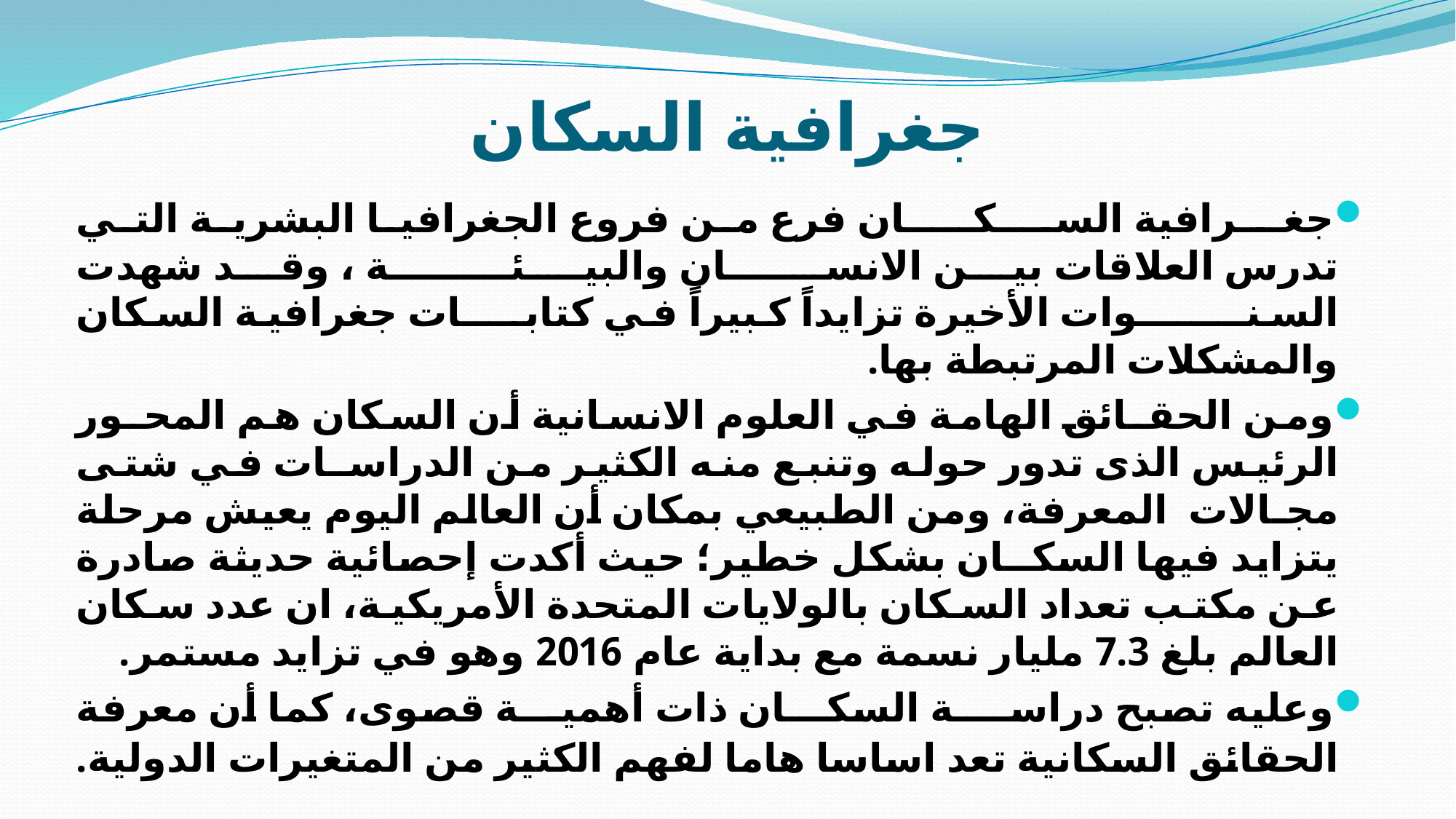

# جغرافية السكان
جغــرافية الســـكـــــان فرع من فروع الجغرافيا البشرية التي تدرس العلاقات بين الانســــان والبيـئـــــــــة ، وقد شهدت السنــــــــوات الأخيرة تزايداً كبيراً في كتابــــات جغرافية السكان والمشكلات المرتبطة بها.
ومن الحقـائق الهامة في العلوم الانسانية أن السكان هم المحـور الرئيس الذى تدور حوله وتنبع منه الكثير من الدراسـات في شتى مجـالات  المعرفة، ومن الطبيعي بمكان أن العالم اليوم يعيش مرحلة يتزايد فيها السكــان بشكل خطير؛ حيث أكدت إحصائية حديثة صادرة عن مكتب تعداد السكان بالولايات المتحدة الأمريكية، ان عدد سكان العالم بلغ 7.3 مليار نسمة مع بداية عام 2016 وهو في تزايد مستمر.
وعليه تصبح دراســــة السكـــان ذات أهميـــة قصوى، كما أن معرفة الحقائق السكانية تعد اساسا هاما لفهم الكثير من المتغيرات الدولية.